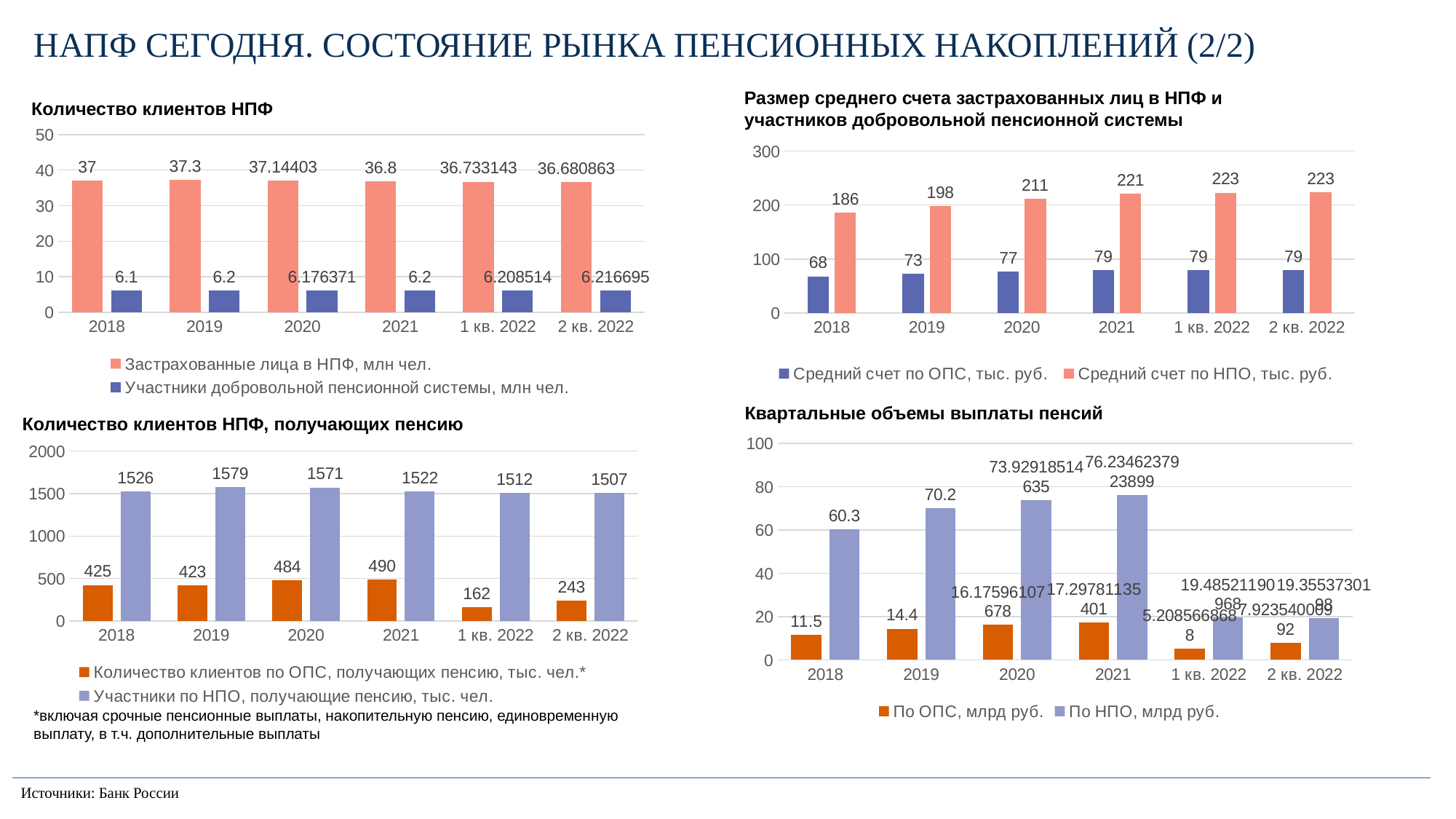

НАПФ СЕГОДНЯ. СОСТОЯНИЕ РЫНКА ПЕНСИОННЫХ НАКОПЛЕНИЙ (2/2)
Размер среднего счета застрахованных лиц в НПФ и участников добровольной пенсионной системы
Количество клиентов НПФ

### Chart

| Category | Застрахованные лица в НПФ, млн чел. | Участники добровольной пенсионной системы, млн чел. |
|---|---|---|
| 2018 | 37.0 | 6.1 |
| 2019 | 37.3 | 6.2 |
| 2020 | 37.14403 | 6.176371 |
| 2021 | 36.8 | 6.2 |
| 1 кв. 2022 | 36.733143 | 6.208514 |
| 2 кв. 2022 | 36.680863 | 6.216695 |

### Chart

| Category | Средний счет по ОПС, тыс. руб. | Средний счет по НПО, тыс. руб. |
|---|---|---|
| 2018 | 68.0 | 186.1 |
| 2019 | 73.380949254885 | 198.4 |
| 2020 | 77.152563832452 | 210.955622448753 |
| 2021 | 79.496620436409 | 220.732486267185 |
| 1 кв. 2022 | 79.422289416088 | 223.054923574182 |
| 2 кв. 2022 | 79.311315732543 | 223.154851857883 |
Квартальные объемы выплаты пенсий
Количество клиентов НПФ, получающих пенсию

### Chart

| Category | По ОПС, млрд руб. | По НПО, млрд руб. |
|---|---|---|
| 2018 | 11.5 | 60.3 |
| 2019 | 14.4 | 70.2 |
| 2020 | 16.175961076780002 | 73.92918514635 |
| 2021 | 17.297811354009998 | 76.2346237923899 |
| 1 кв. 2022 | 5.208566868799999 | 19.48521190968 |
| 2 кв. 2022 | 7.923540009920001 | 19.3553730198 |

### Chart

| Category | Количество клиентов по ОПС, получающих пенсию, тыс. чел.* | Участники по НПО, получающие пенсию, тыс. чел. |
|---|---|---|
| 2018 | 424.951 | 1526.1 |
| 2019 | 423.428 | 1578.5 |
| 2020 | 484.346 | 1571.041 |
| 2021 | 489.799 | 1521.879 |
| 1 кв. 2022 | 161.882 | 1512.114 |
| 2 кв. 2022 | 243.13 | 1506.929 |
*включая срочные пенсионные выплаты, накопительную пенсию, единовременную выплату, в т.ч. дополнительные выплаты
Источники: Банк России